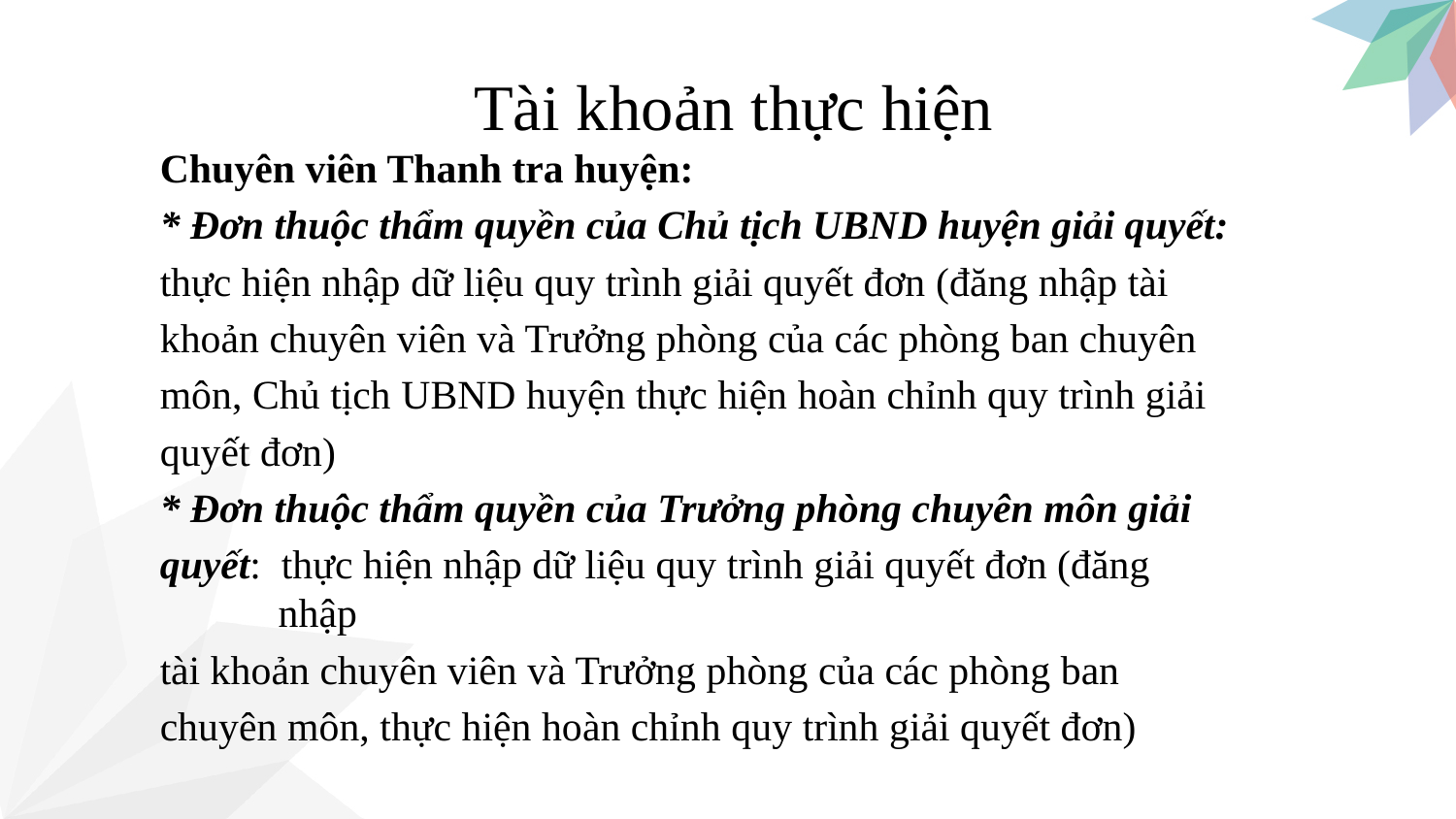

Tài khoản thực hiện
Chuyên viên Thanh tra huyện:
* Đơn thuộc thẩm quyền của Chủ tịch UBND huyện giải quyết:
thực hiện nhập dữ liệu quy trình giải quyết đơn (đăng nhập tài
khoản chuyên viên và Trưởng phòng của các phòng ban chuyên
môn, Chủ tịch UBND huyện thực hiện hoàn chỉnh quy trình giải
quyết đơn)
* Đơn thuộc thẩm quyền của Trưởng phòng chuyên môn giải
quyết:  thực hiện nhập dữ liệu quy trình giải quyết đơn (đăng nhập
tài khoản chuyên viên và Trưởng phòng của các phòng ban
chuyên môn, thực hiện hoàn chỉnh quy trình giải quyết đơn)